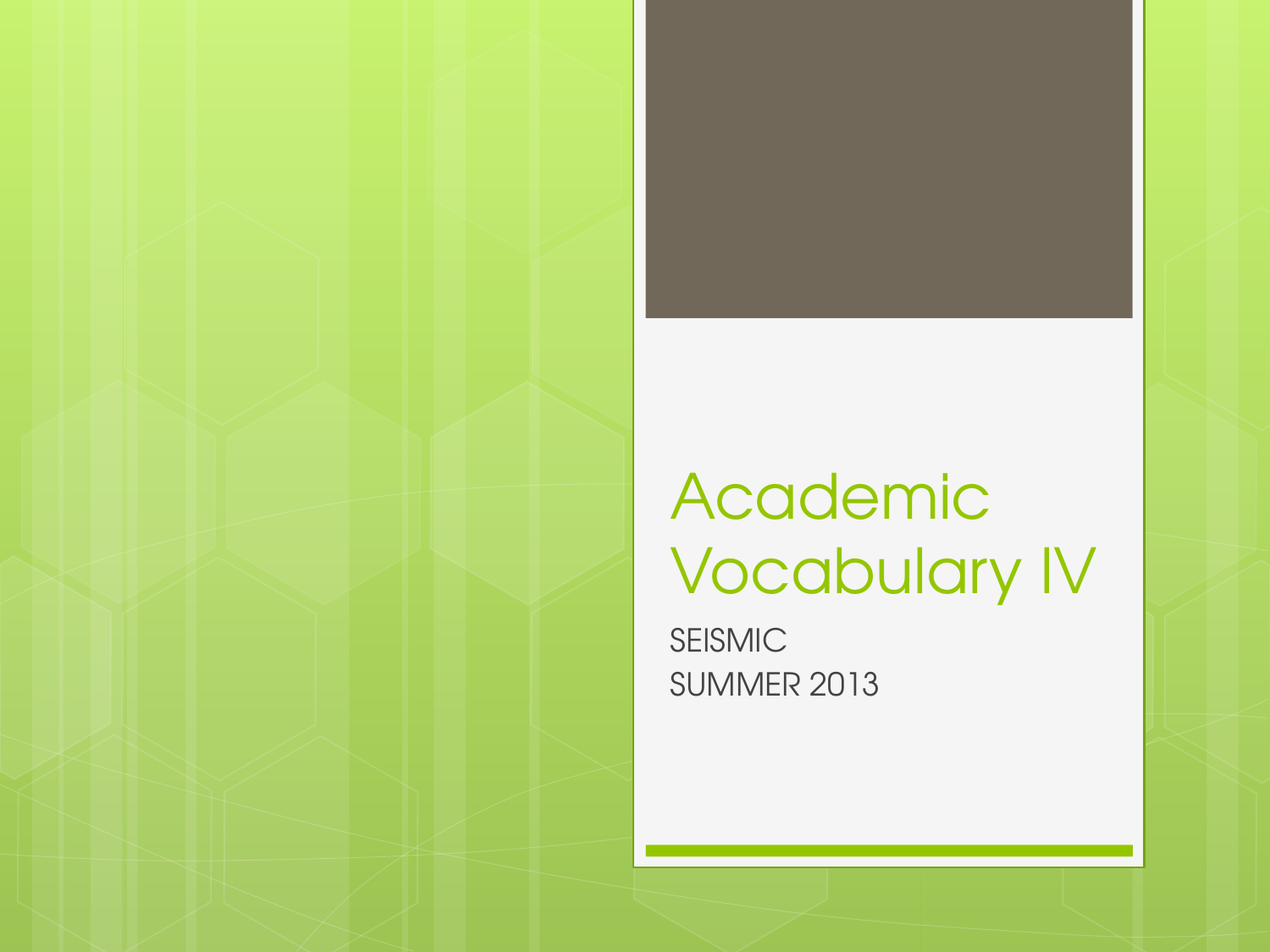

# Academic Vocabulary IV
SEISMIC
SUMMER 2013